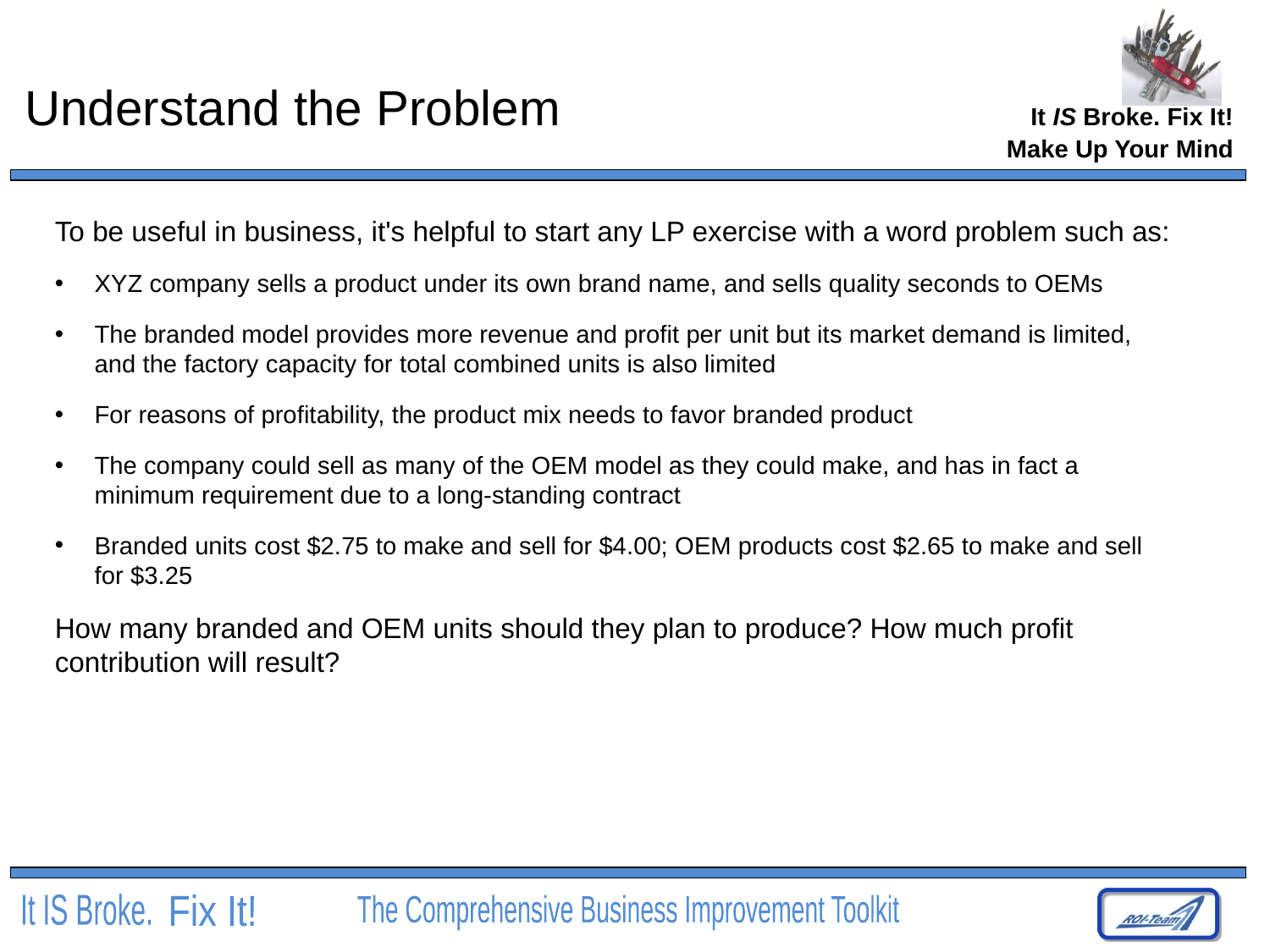

# Understand the Problem
Make Up Your Mind
To be useful in business, it's helpful to start any LP exercise with a word problem such as:
XYZ company sells a product under its own brand name, and sells quality seconds to OEMs
The branded model provides more revenue and profit per unit but its market demand is limited, and the factory capacity for total combined units is also limited
For reasons of profitability, the product mix needs to favor branded product
The company could sell as many of the OEM model as they could make, and has in fact a minimum requirement due to a long-standing contract
Branded units cost $2.75 to make and sell for $4.00; OEM products cost $2.65 to make and sell for $3.25
How many branded and OEM units should they plan to produce? How much profit contribution will result?